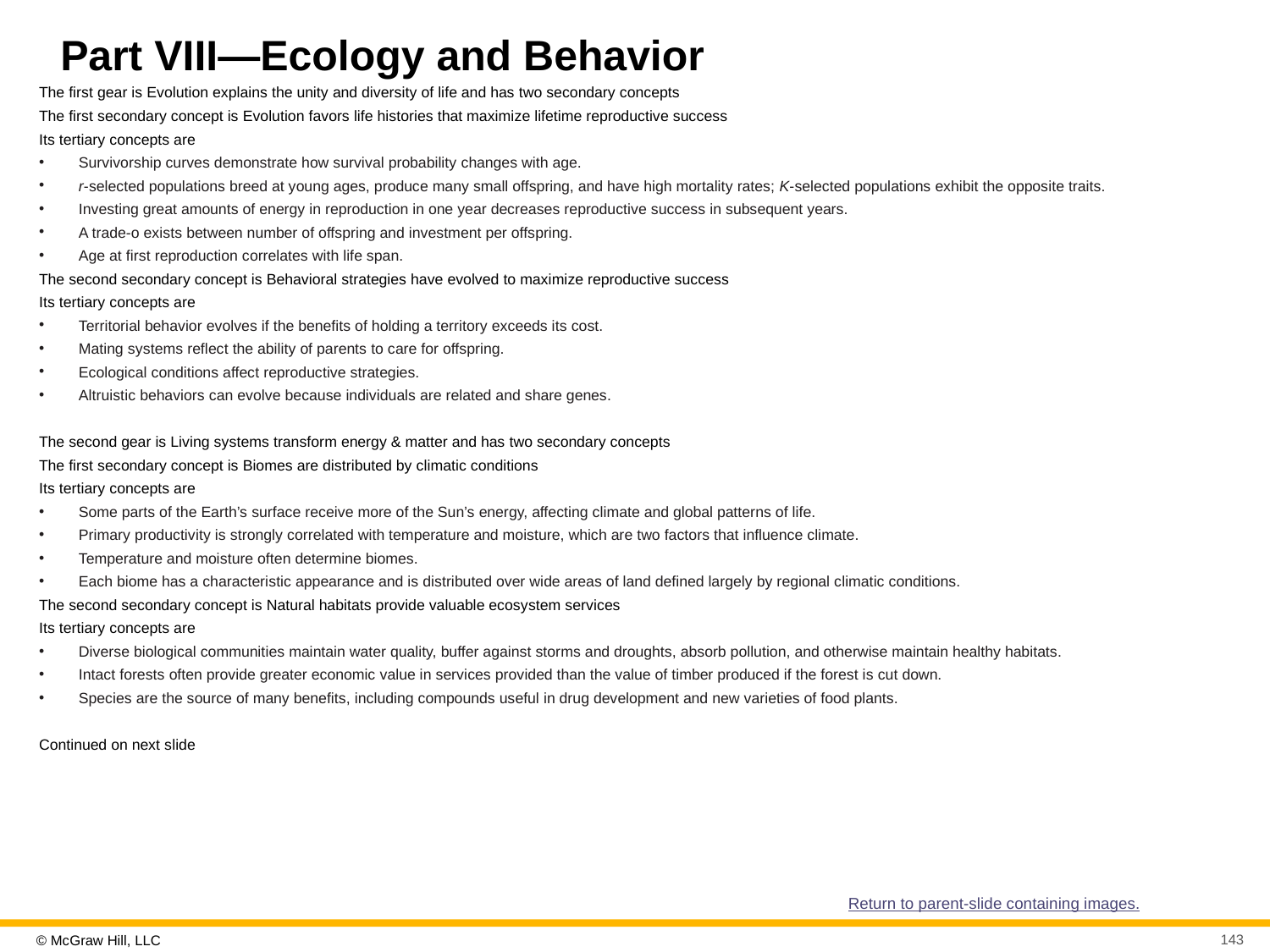

# Part VIII—Ecology and Behavior
The first gear is Evolution explains the unity and diversity of life and has two secondary concepts
The first secondary concept is Evolution favors life histories that maximize lifetime reproductive success
Its tertiary concepts are
Survivorship curves demonstrate how survival probability changes with age.
r-selected populations breed at young ages, produce many small offspring, and have high mortality rates; K-selected populations exhibit the opposite traits.
Investing great amounts of energy in reproduction in one year decreases reproductive success in subsequent years.
A trade-o exists between number of offspring and investment per offspring.
Age at first reproduction correlates with life span.
The second secondary concept is Behavioral strategies have evolved to maximize reproductive success
Its tertiary concepts are
Territorial behavior evolves if the benefits of holding a territory exceeds its cost.
Mating systems reflect the ability of parents to care for offspring.
Ecological conditions affect reproductive strategies.
Altruistic behaviors can evolve because individuals are related and share genes.

The second gear is Living systems transform energy & matter and has two secondary concepts
The first secondary concept is Biomes are distributed by climatic conditions
Its tertiary concepts are
Some parts of the Earth’s surface receive more of the Sun’s energy, affecting climate and global patterns of life.
Primary productivity is strongly correlated with temperature and moisture, which are two factors that influence climate.
Temperature and moisture often determine biomes.
Each biome has a characteristic appearance and is distributed over wide areas of land defined largely by regional climatic conditions.
The second secondary concept is Natural habitats provide valuable ecosystem services
Its tertiary concepts are
Diverse biological communities maintain water quality, buffer against storms and droughts, absorb pollution, and otherwise maintain healthy habitats.
Intact forests often provide greater economic value in services provided than the value of timber produced if the forest is cut down.
Species are the source of many benefits, including compounds useful in drug development and new varieties of food plants.

Continued on next slide
Return to parent-slide containing images.
143